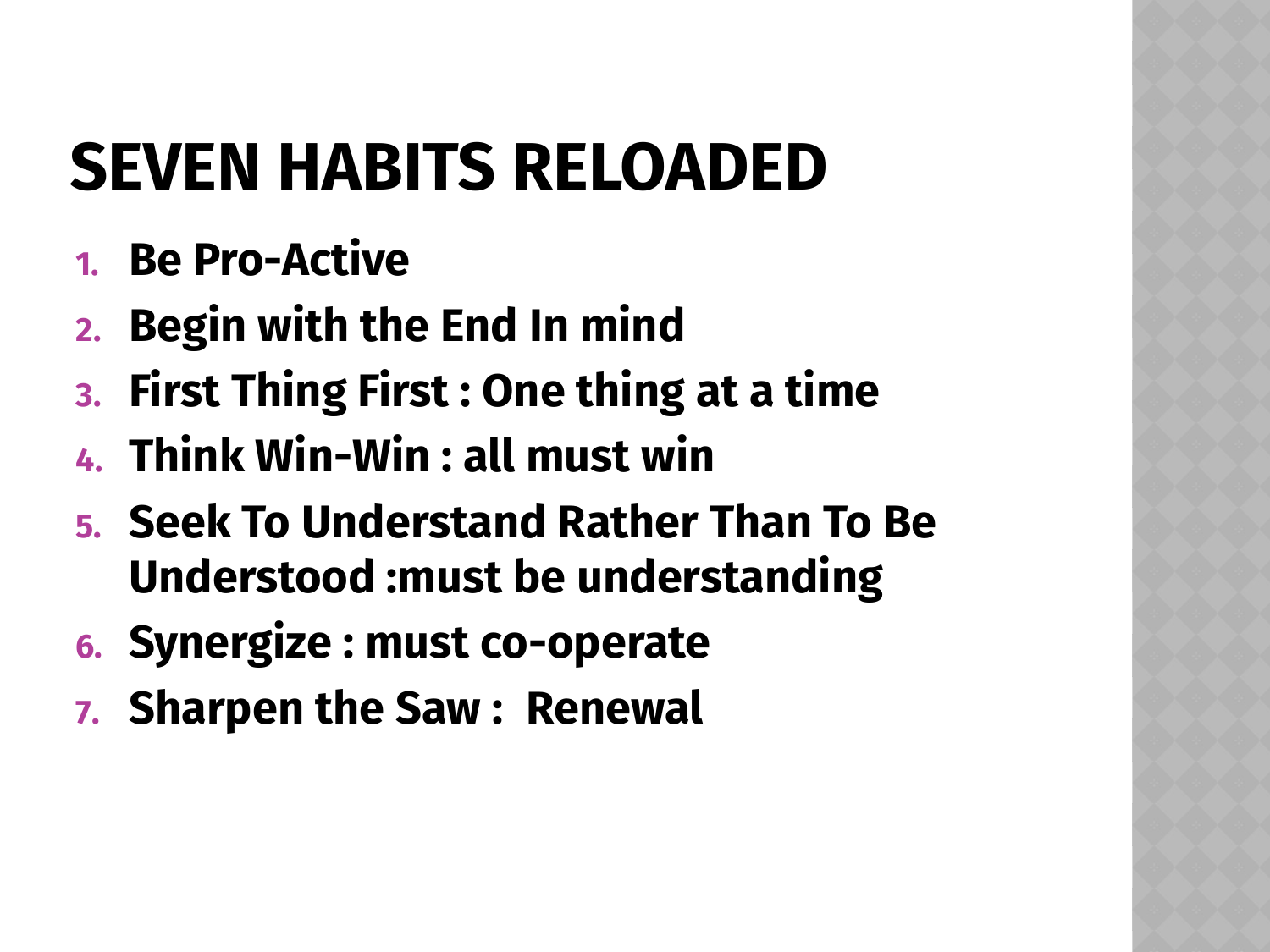

# Seven Habits Reloaded
Be Pro-Active
Begin with the End In mind
First Thing First : One thing at a time
Think Win-Win : all must win
Seek To Understand Rather Than To Be Understood :must be understanding
Synergize : must co-operate
Sharpen the Saw :  Renewal